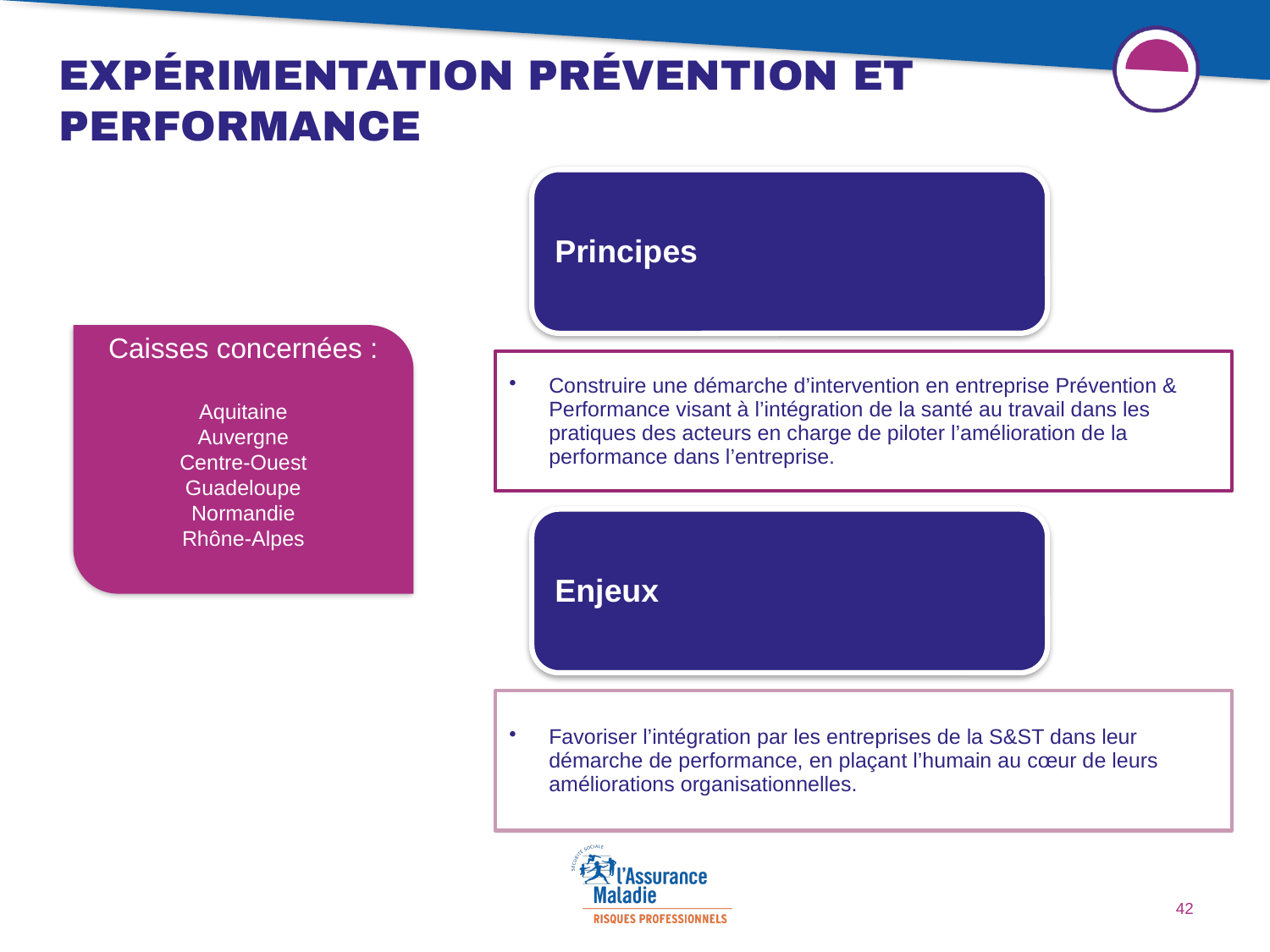

# Expérimentation prévention et performance
Construire une démarche d’intervention en entreprise Prévention & Performance visant à l’intégration de la santé au travail dans les pratiques des acteurs en charge de piloter l’amélioration de la performance dans l’entreprise.
Enjeux
Principes
Favoriser l’intégration par les entreprises de la S&ST dans leur démarche de performance, en plaçant l’humain au cœur de leurs améliorations organisationnelles.
Caisses concernées :

Aquitaine
Auvergne
Centre-Ouest
Guadeloupe
Normandie
Rhône-Alpes

42